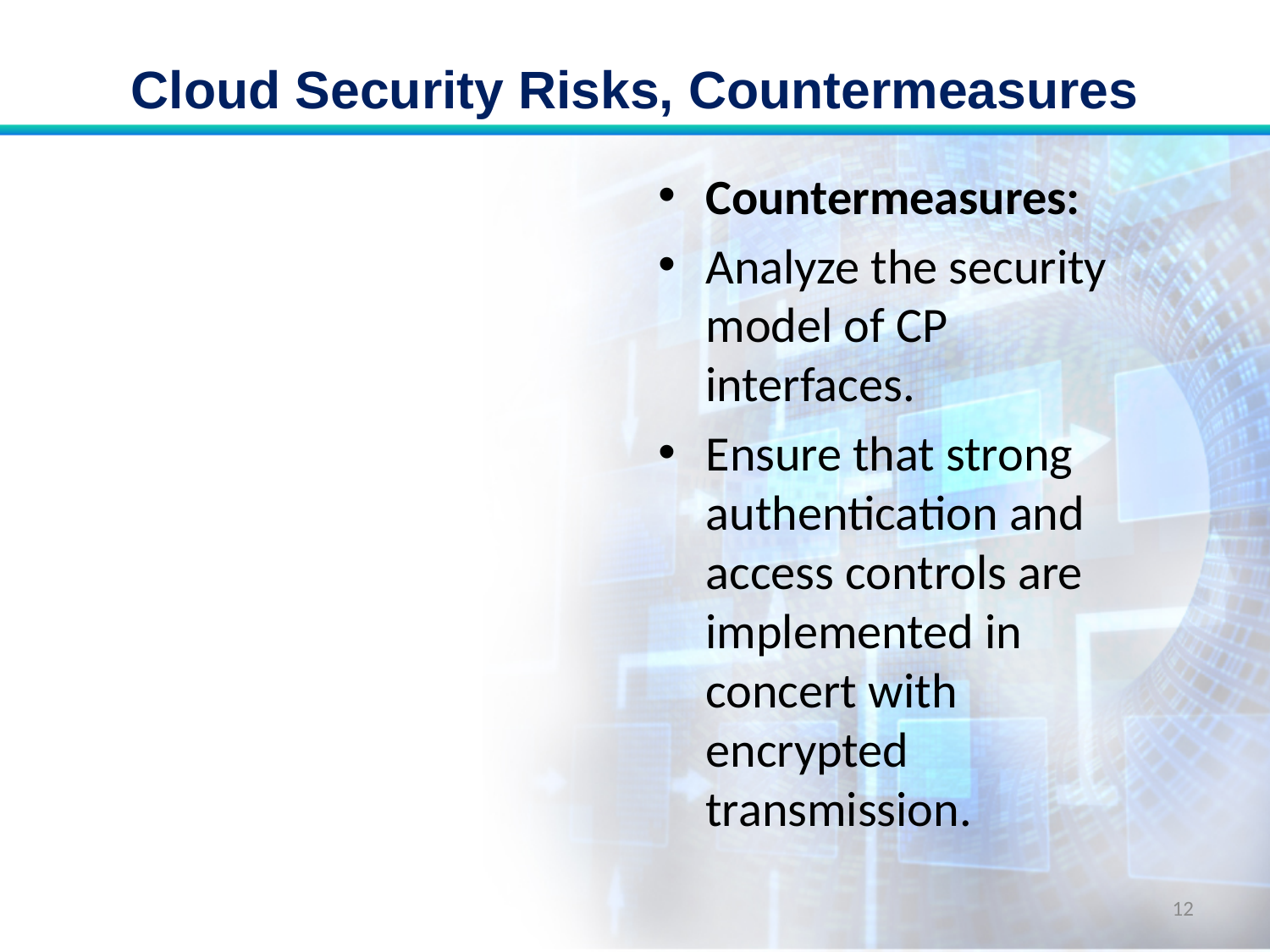

# Cloud Security Risks, Countermeasures
Countermeasures:
Analyze the security model of CP interfaces.
Ensure that strong authentication and access controls are implemented in concert with encrypted transmission.
12